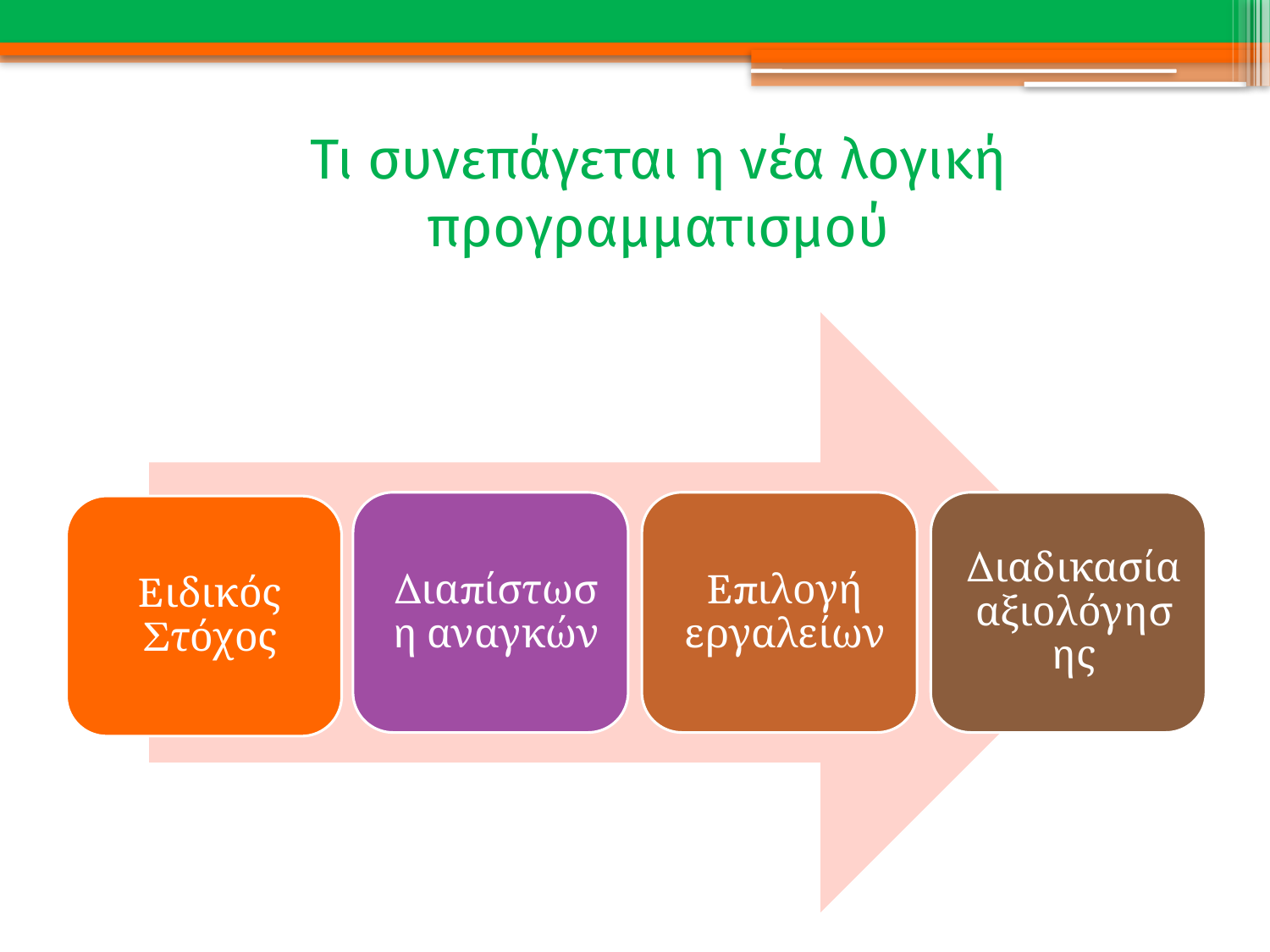

# Τι συνεπάγεται η νέα λογική προγραμματισμού
Ειδικός Στόχος
Διαπίστωση αναγκών
Επιλογή εργαλείων
Διαδικασία αξιολόγησης